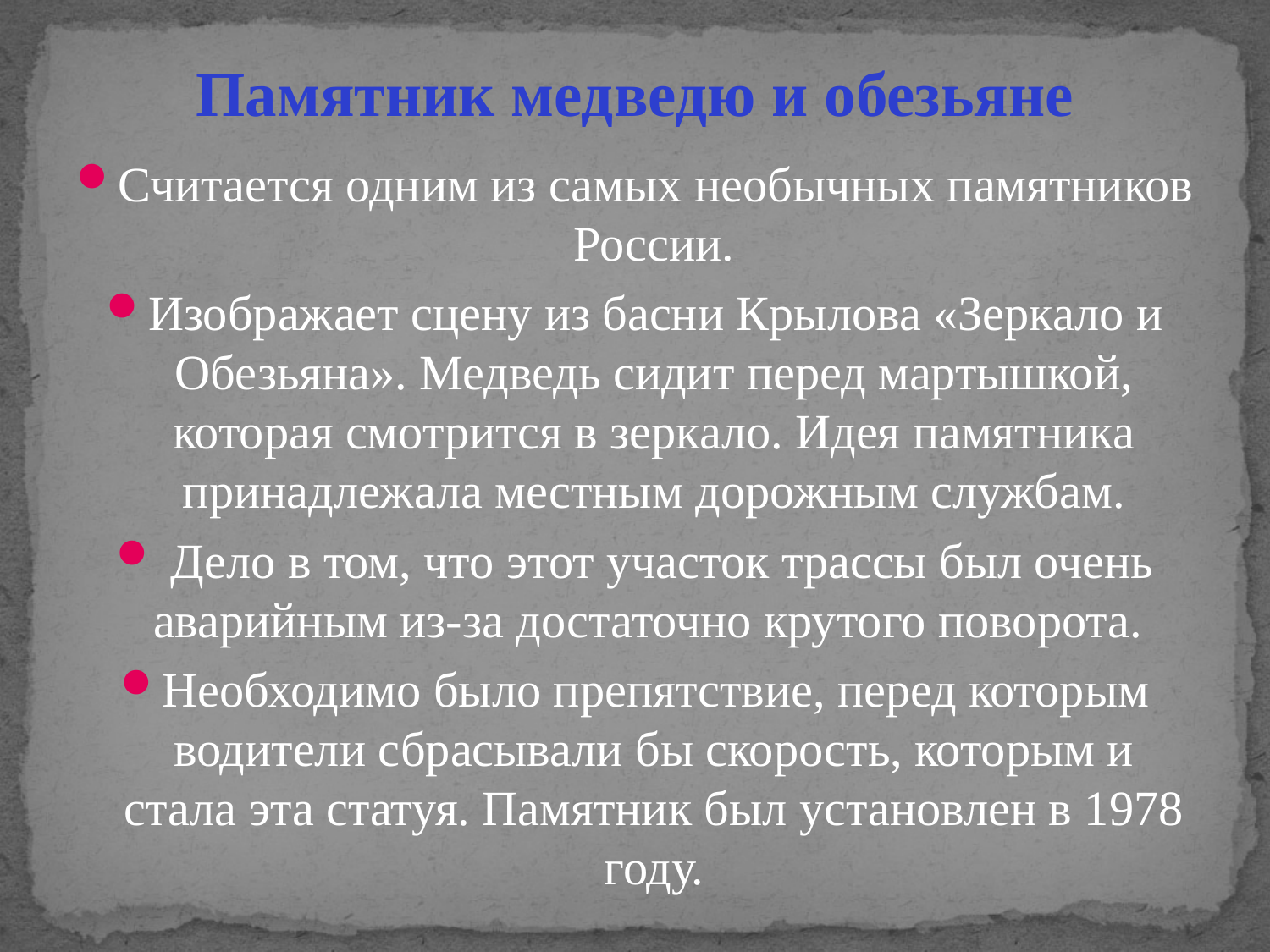

Памятник медведю и обезьяне
Считается одним из самых необычных памятников России.
Изображает сцену из басни Крылова «Зеркало и Обезьяна». Медведь сидит перед мартышкой, которая смотрится в зеркало. Идея памятника принадлежала местным дорожным службам.
 Дело в том, что этот участок трассы был очень аварийным из-за достаточно крутого поворота.
Необходимо было препятствие, перед которым водители сбрасывали бы скорость, которым и стала эта статуя. Памятник был установлен в 1978 году.